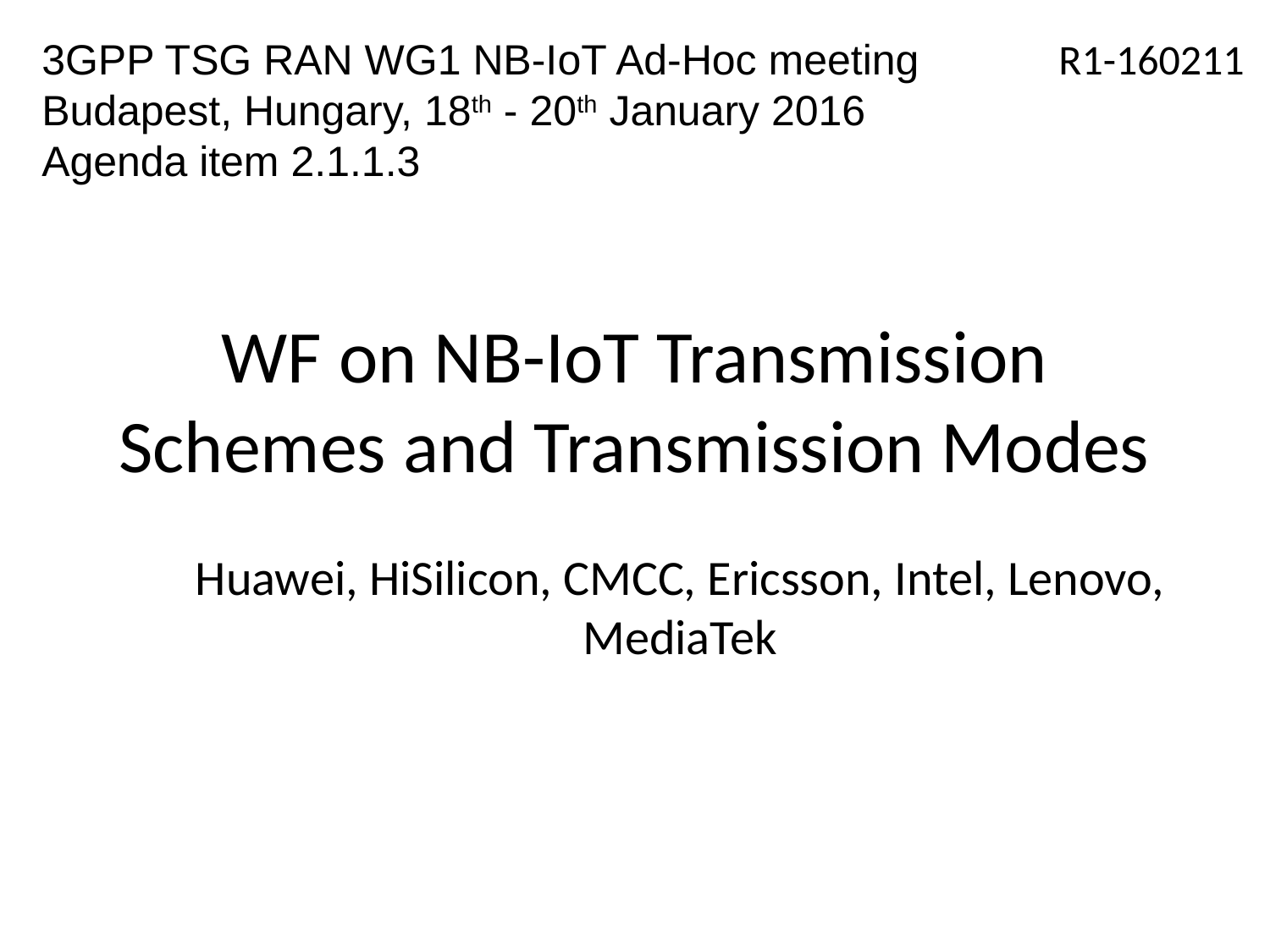

3GPP TSG RAN WG1 NB-IoT Ad-Hoc meeting
Budapest, Hungary, 18th - 20th January 2016
Agenda item 2.1.1.3
R1-160211
# WF on NB-IoT Transmission Schemes and Transmission Modes
Huawei, HiSilicon, CMCC, Ericsson, Intel, Lenovo, MediaTek